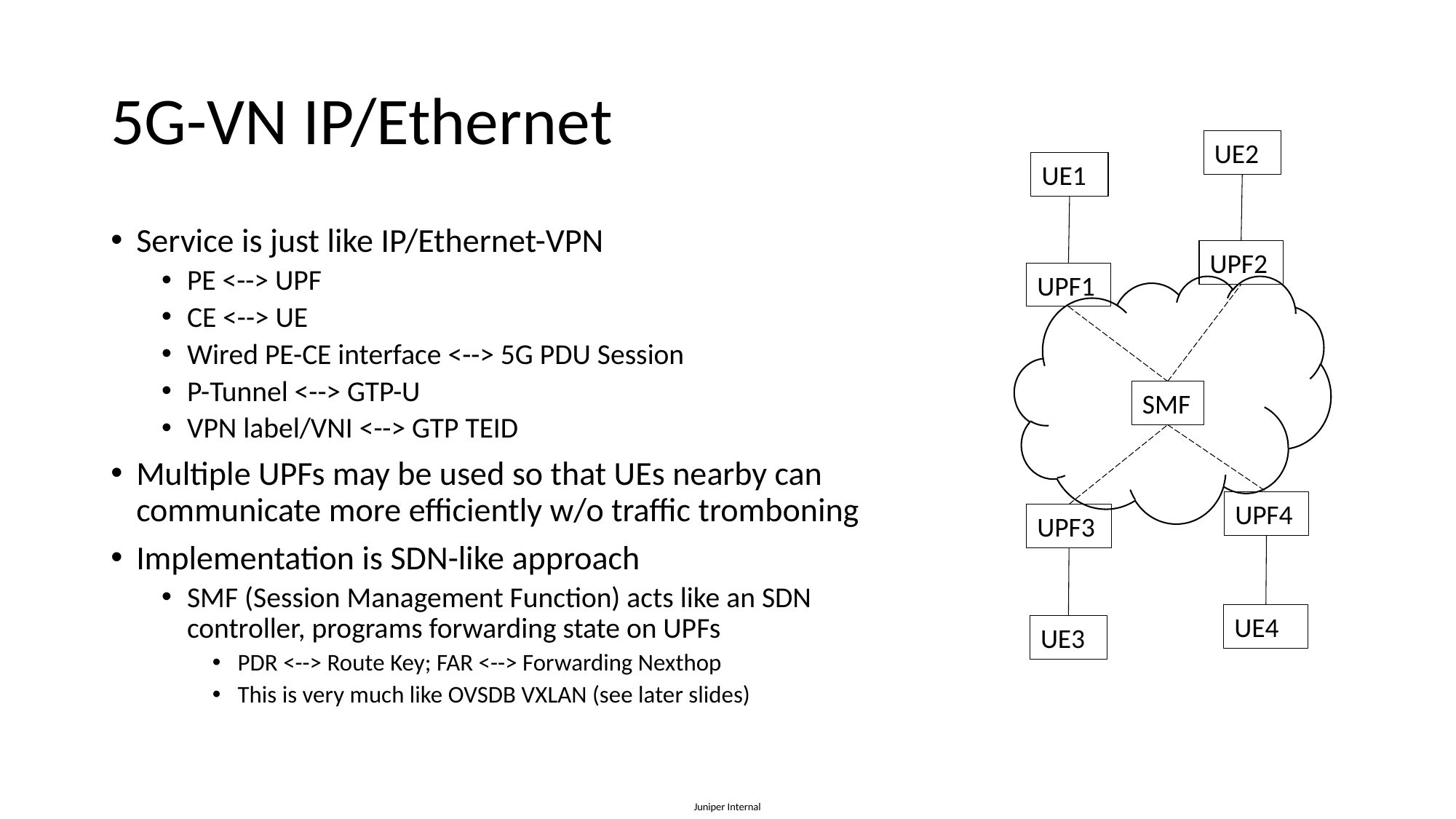

# 5G-VN IP/Ethernet
UE2
UE1
Service is just like IP/Ethernet-VPN
PE <--> UPF
CE <--> UE
Wired PE-CE interface <--> 5G PDU Session
P-Tunnel <--> GTP-U
VPN label/VNI <--> GTP TEID
Multiple UPFs may be used so that UEs nearby can communicate more efficiently w/o traffic tromboning
Implementation is SDN-like approach
SMF (Session Management Function) acts like an SDN controller, programs forwarding state on UPFs
PDR <--> Route Key; FAR <--> Forwarding Nexthop
This is very much like OVSDB VXLAN (see later slides)
UPF2
UPF1

SMF
UPF4
UPF3
UE4
UE3